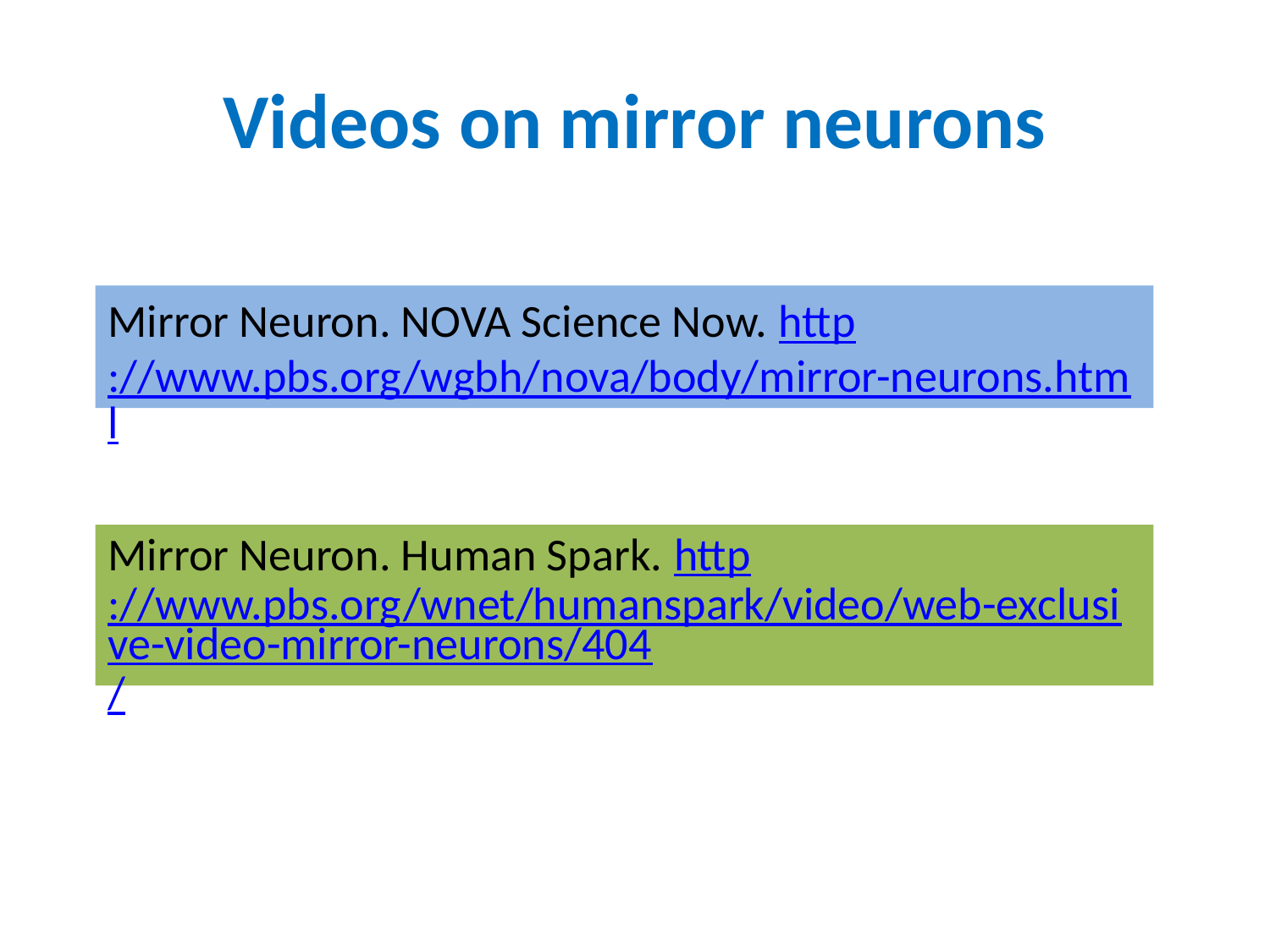

# Videos on mirror neurons
Mirror Neuron. NOVA Science Now. http://www.pbs.org/wgbh/nova/body/mirror-neurons.html
Mirror Neuron. Human Spark. http://www.pbs.org/wnet/humanspark/video/web-exclusive-video-mirror-neurons/404/